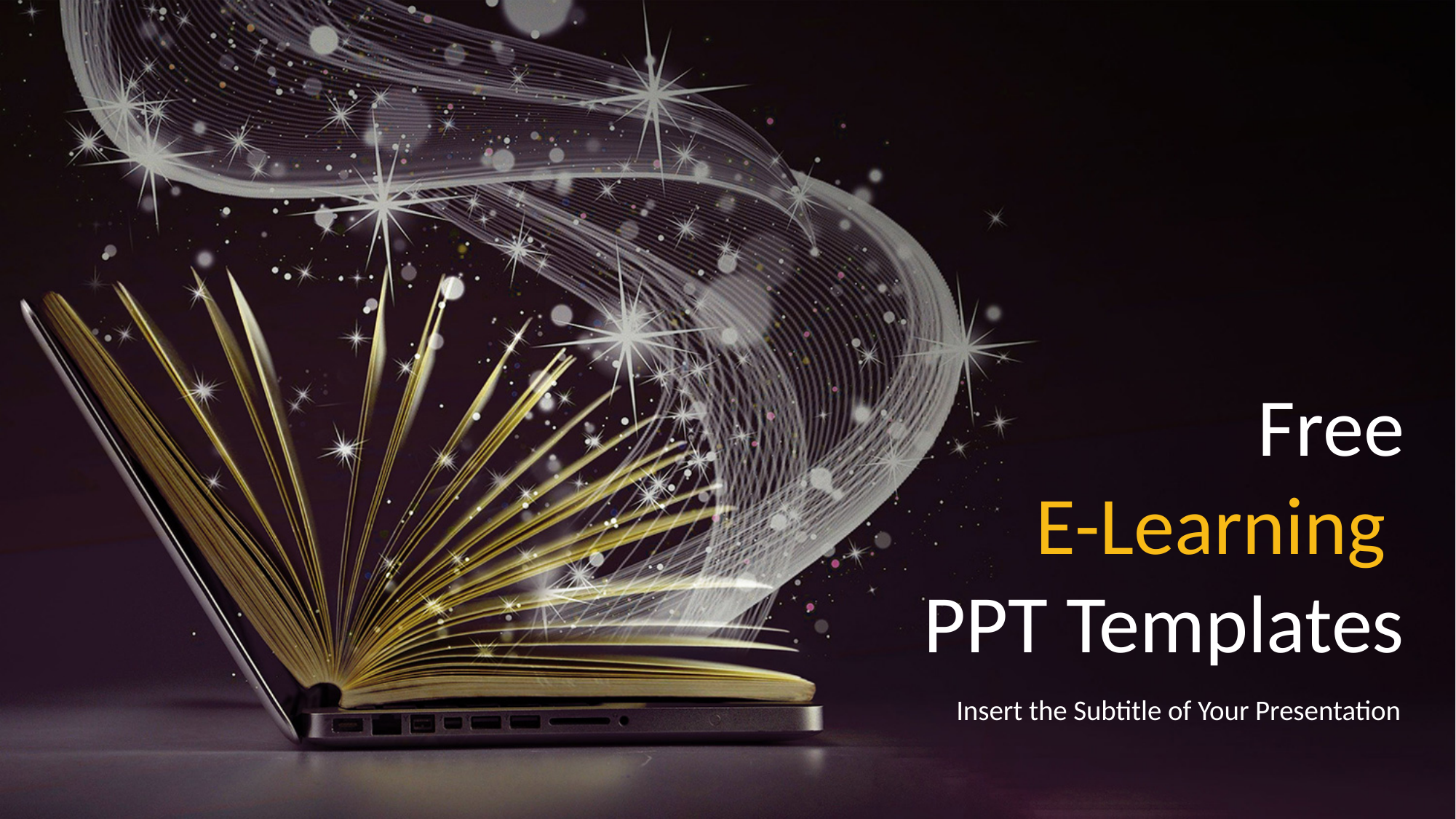

Free
E-Learning
PPT Templates
Insert the Subtitle of Your Presentation